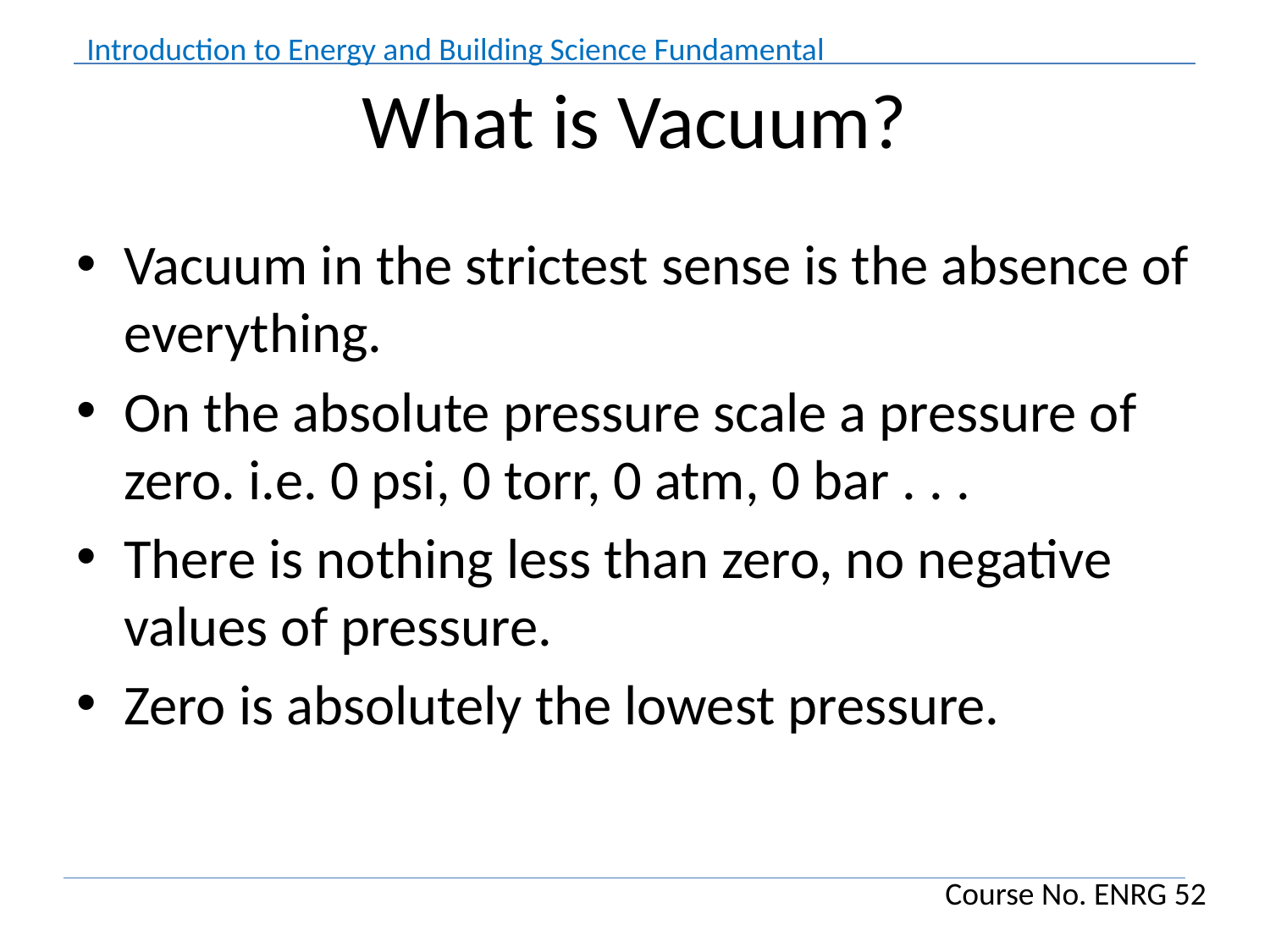

# What is Vacuum?
Vacuum in the strictest sense is the absence of everything.
On the absolute pressure scale a pressure of zero. i.e. 0 psi, 0 torr, 0 atm, 0 bar . . .
There is nothing less than zero, no negative values of pressure.
Zero is absolutely the lowest pressure.